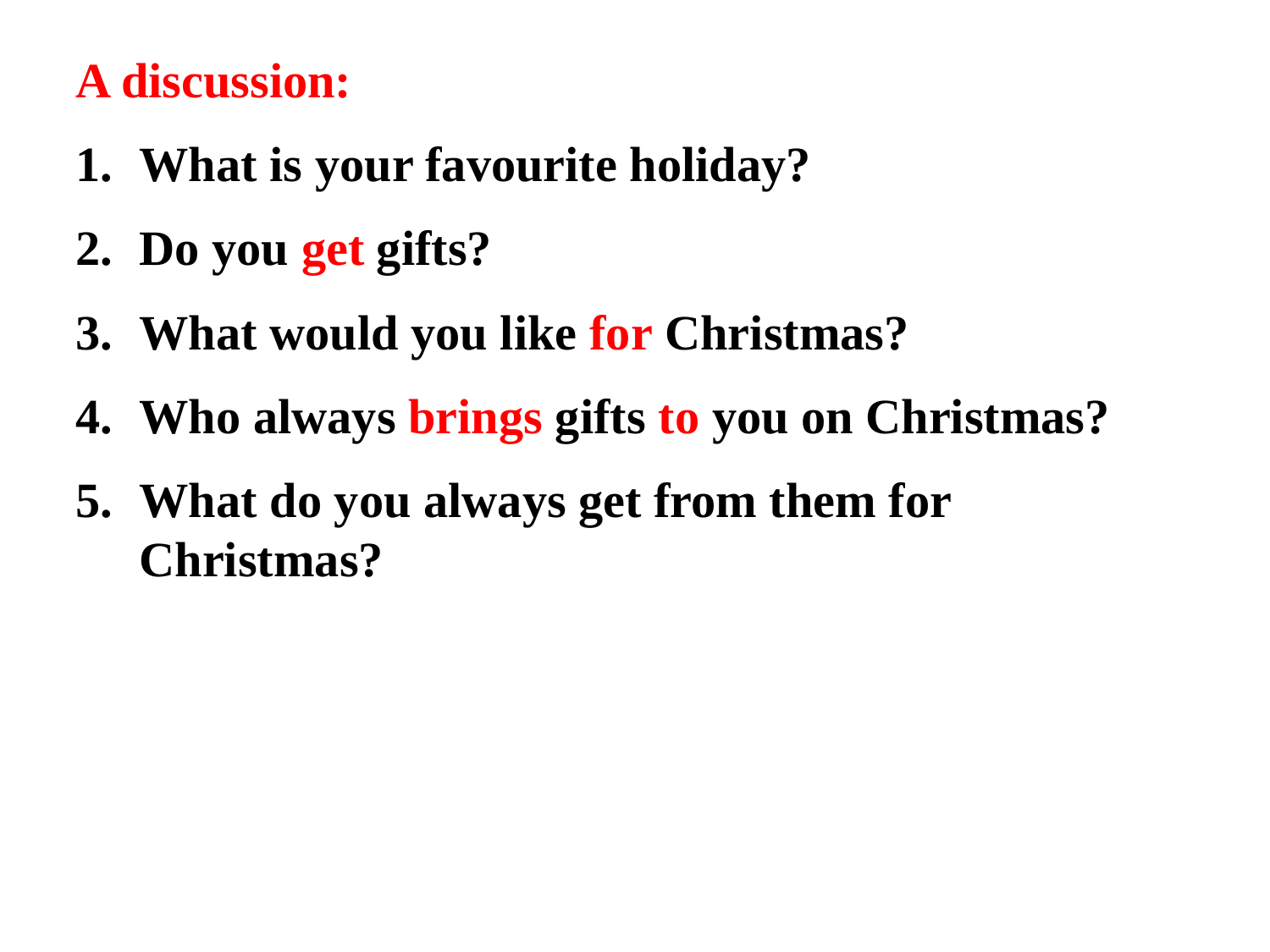

A discussion:
What is your favourite holiday?
Do you get gifts?
What would you like for Christmas?
Who always brings gifts to you on Christmas?
What do you always get from them for Christmas?